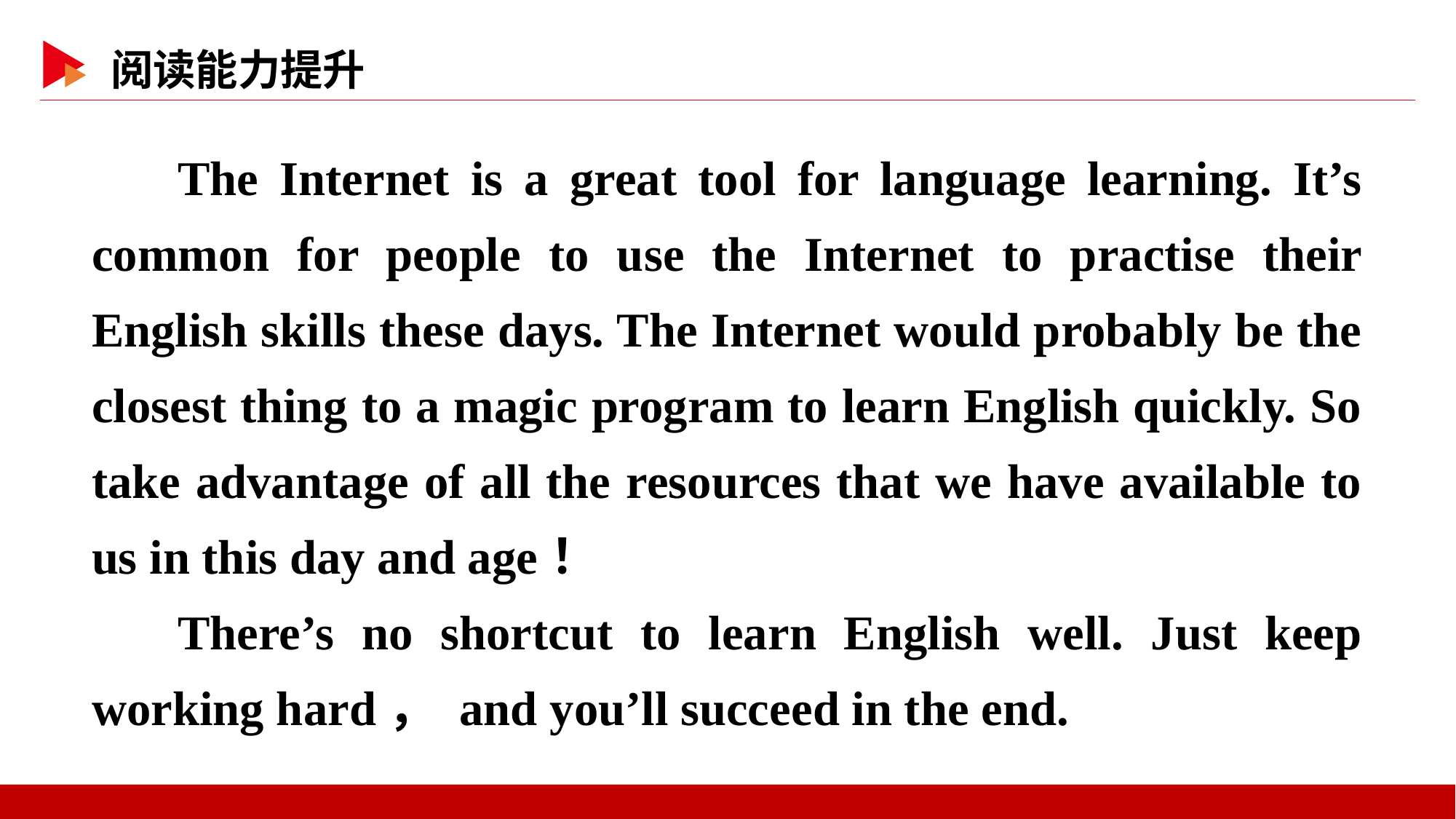

The Internet is a great tool for language learning. It’s common for people to use the Internet to practise their English skills these days. The Internet would probably be the closest thing to a magic program to learn English quickly. So take advantage of all the resources that we have available to us in this day and age！
There’s no shortcut to learn English well. Just keep working hard， and you’ll succeed in the end.